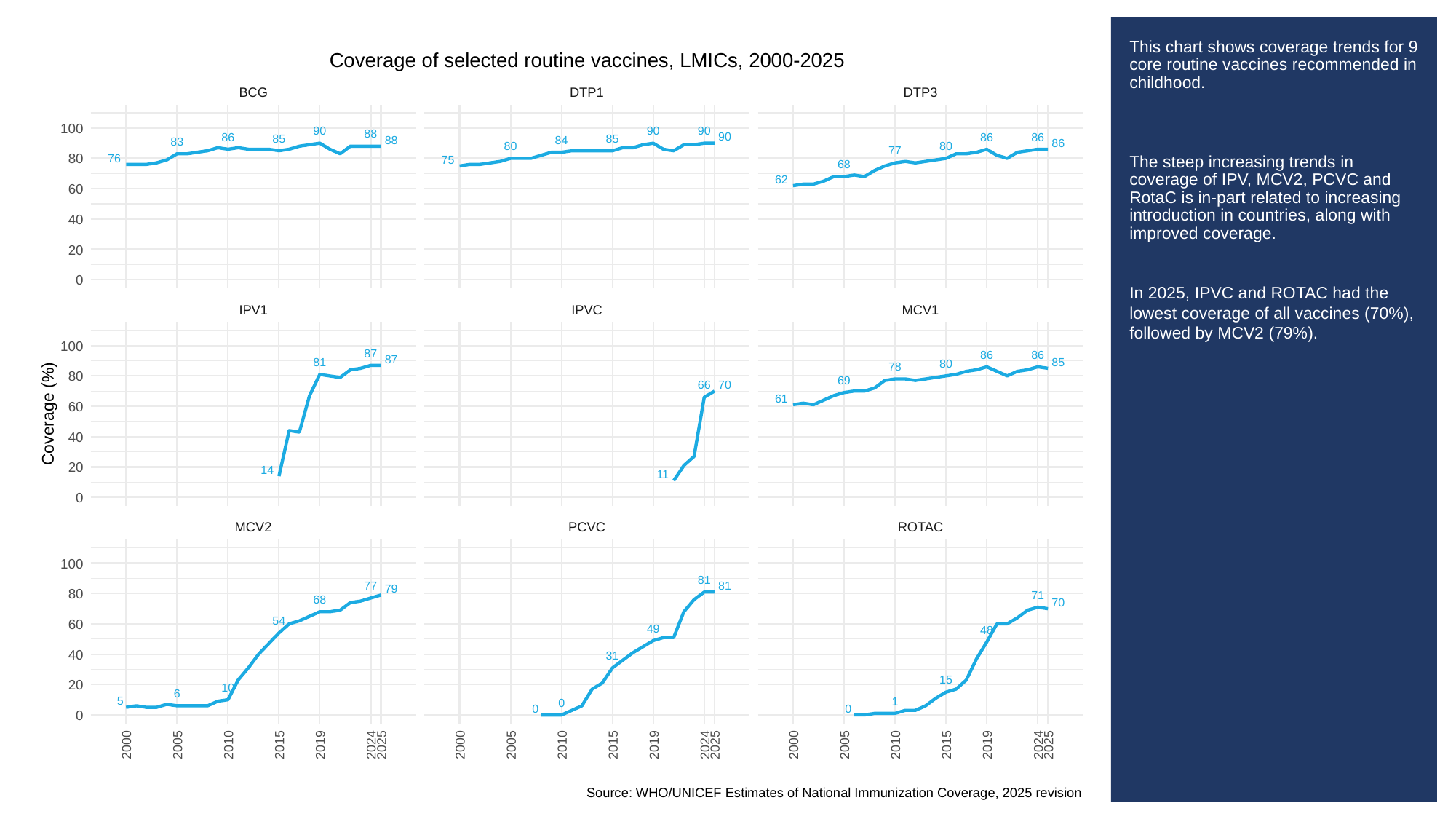

# This chart shows coverage trends for 9 core routine vaccines recommended in childhood.

The steep increasing trends in coverage of IPV, MCV2, PCVC and RotaC is in-part related to increasing introduction in countries, along with improved coverage.

In 2025, IPVC and ROTAC had the lowest coverage of all vaccines (70%), followed by MCV2 (79%).

Coverage of selected routine vaccines, LMICs, 2000-2025
BCG
DTP1
DTP3

100
90
90
90

88
90
86
86
86
85
85
88
84
83
86
80
80

77

80
76
75

68

62
60

40

20

0

IPV1
IPVC
MCV1

100

87
86
86
87
85
81
80

78

80

69
70
66

61
60

Coverage (%)

40

20
14

11

0

MCV2
PCVC
ROTAC

100

81

81
77
79
80
71

68
70

54
60

49
48

40
31

15
20
10

6
5
1
0

0
0
0

2000
2005
2010
2015
2019
2024
2025
2000
2005
2010
2015
2019
2024
2025
2000
2005
2010
2015
2019
2024
2025
Source: WHO/UNICEF Estimates of National Immunization Coverage, 2025 revision